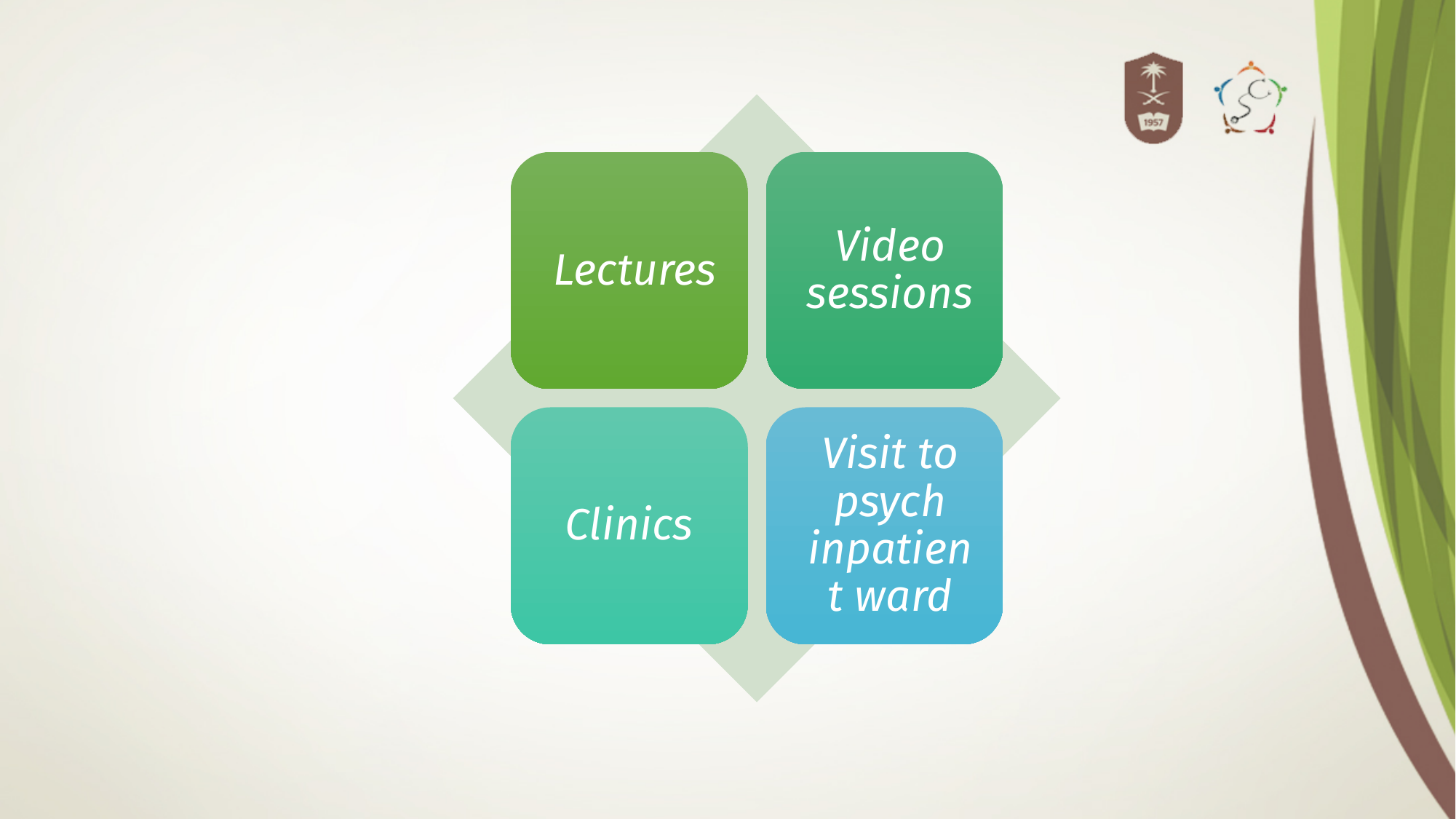

Lectures
Video sessions
Clinics
Visit to psych inpatient ward